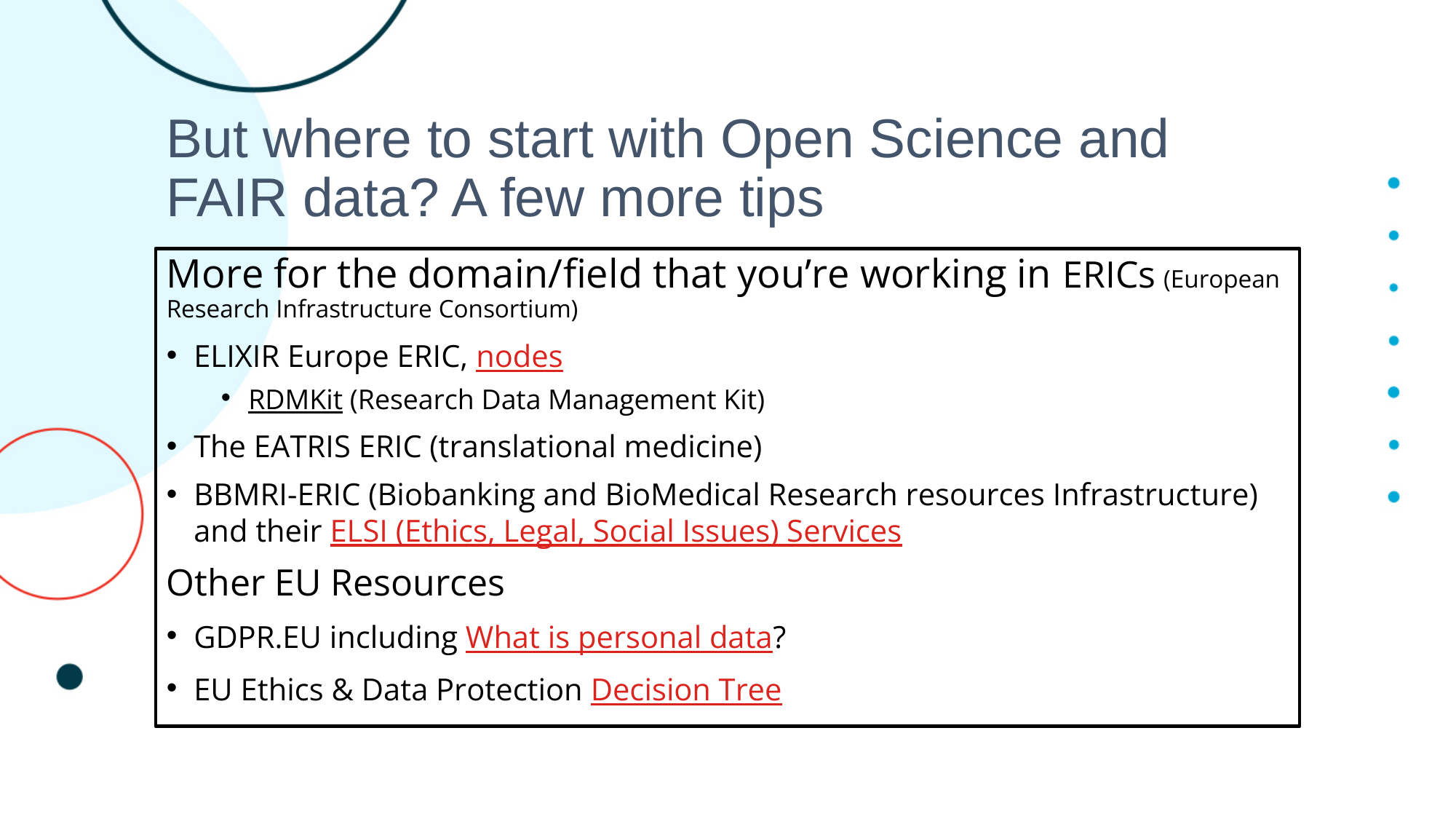

# But where to start with Open Science and FAIR data? A few more tips
More for the domain/field that you’re working in ERICs (European Research Infrastructure Consortium)
ELIXIR Europe ERIC, nodes
RDMKit (Research Data Management Kit)
The EATRIS ERIC (translational medicine)
BBMRI-ERIC (Biobanking and BioMedical Research resources Infrastructure) and their ELSI (Ethics, Legal, Social Issues) Services
Other EU Resources
GDPR.EU including What is personal data?
EU Ethics & Data Protection Decision Tree